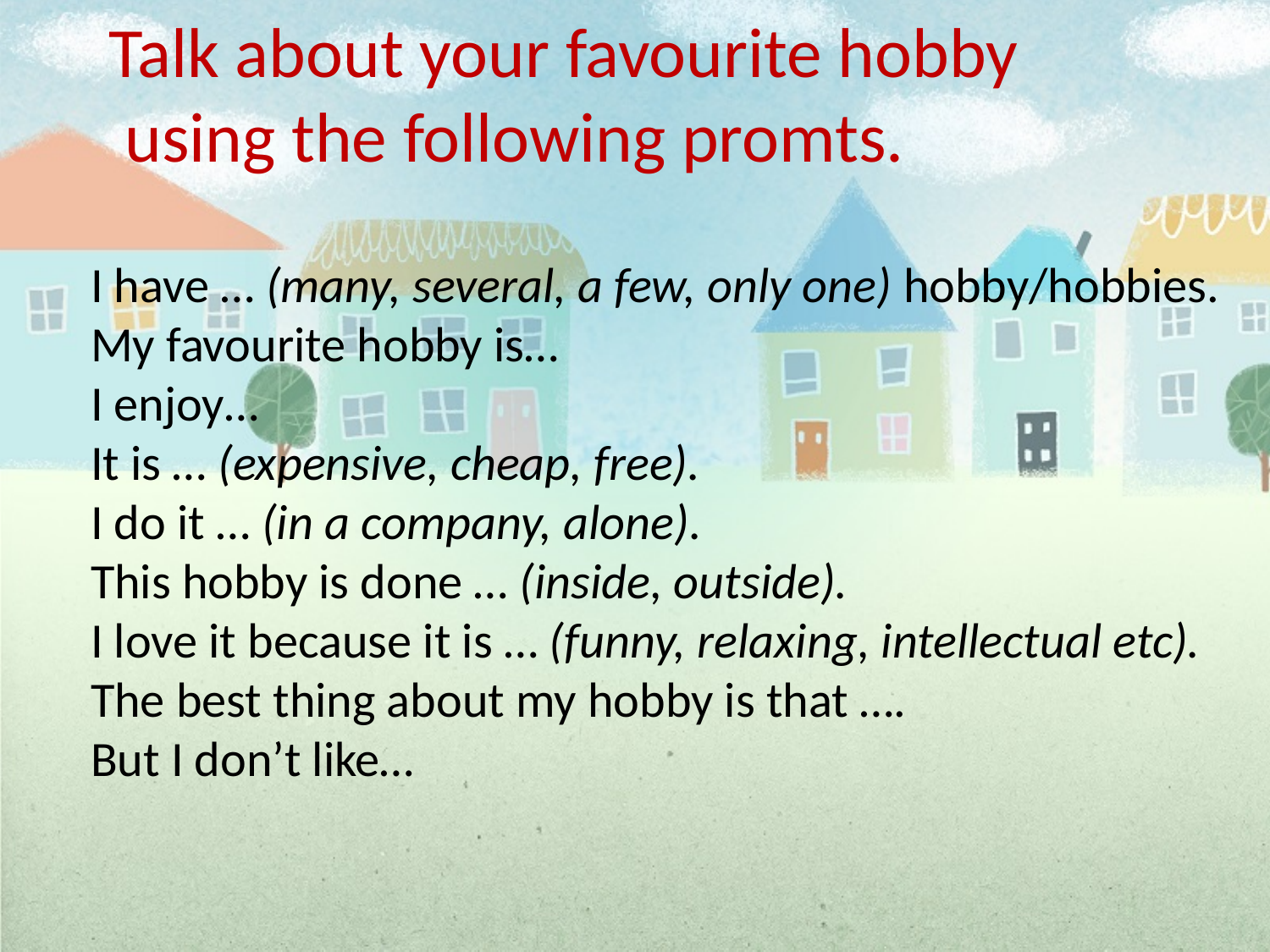

Talk about your favourite hobby
 using the following promts.
I have … (many, several, a few, only one) hobby/hobbies.
My favourite hobby is…
I enjoy…
It is … (expensive, cheap, free).
I do it … (in a company, alone).
This hobby is done … (inside, outside).
I love it because it is … (funny, relaxing, intellectual etc).
The best thing about my hobby is that ….
But I don’t like…